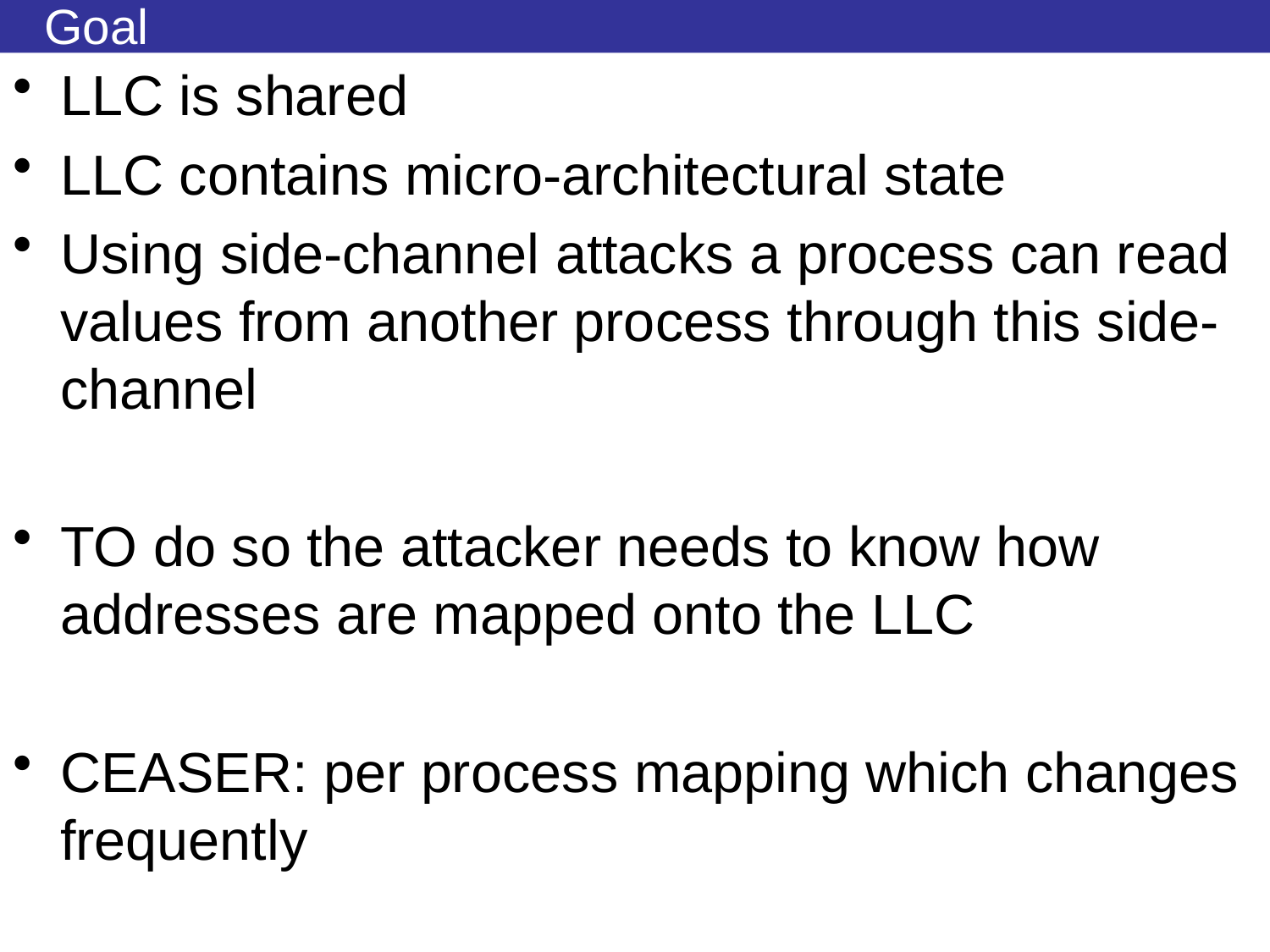

# Goal
LLC is shared
LLC contains micro-architectural state
Using side-channel attacks a process can read values from another process through this side-channel

TO do so the attacker needs to know how addresses are mapped onto the LLC

CEASER: per process mapping which changes frequently